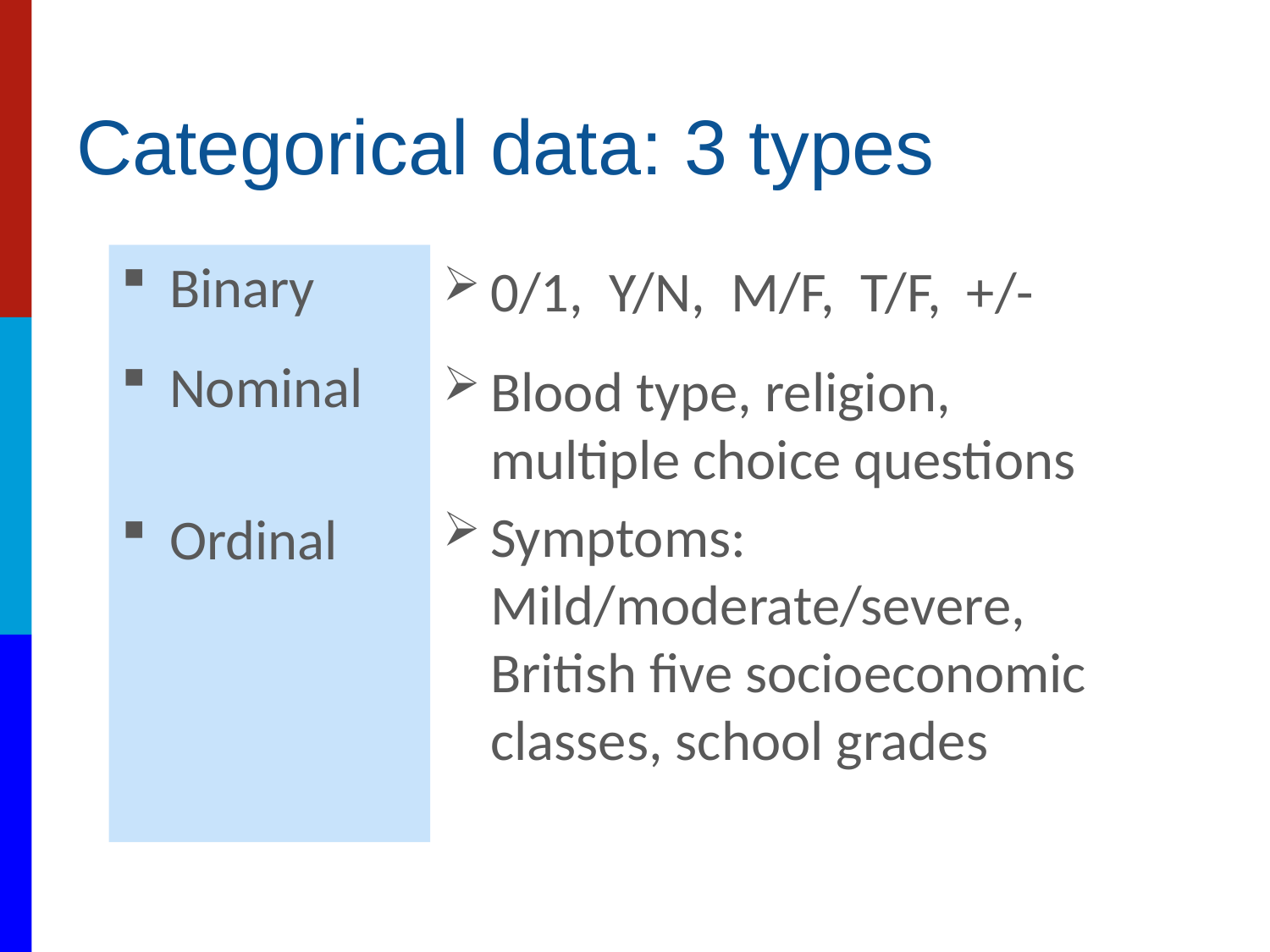

# Categorical data: 3 types
Binary
Nominal
Ordinal
0/1,  Y/N,  M/F,  T/F,  +/-
Blood type, religion, multiple choice questions
Symptoms: Mild/moderate/severe, British five socioeconomic classes, school grades